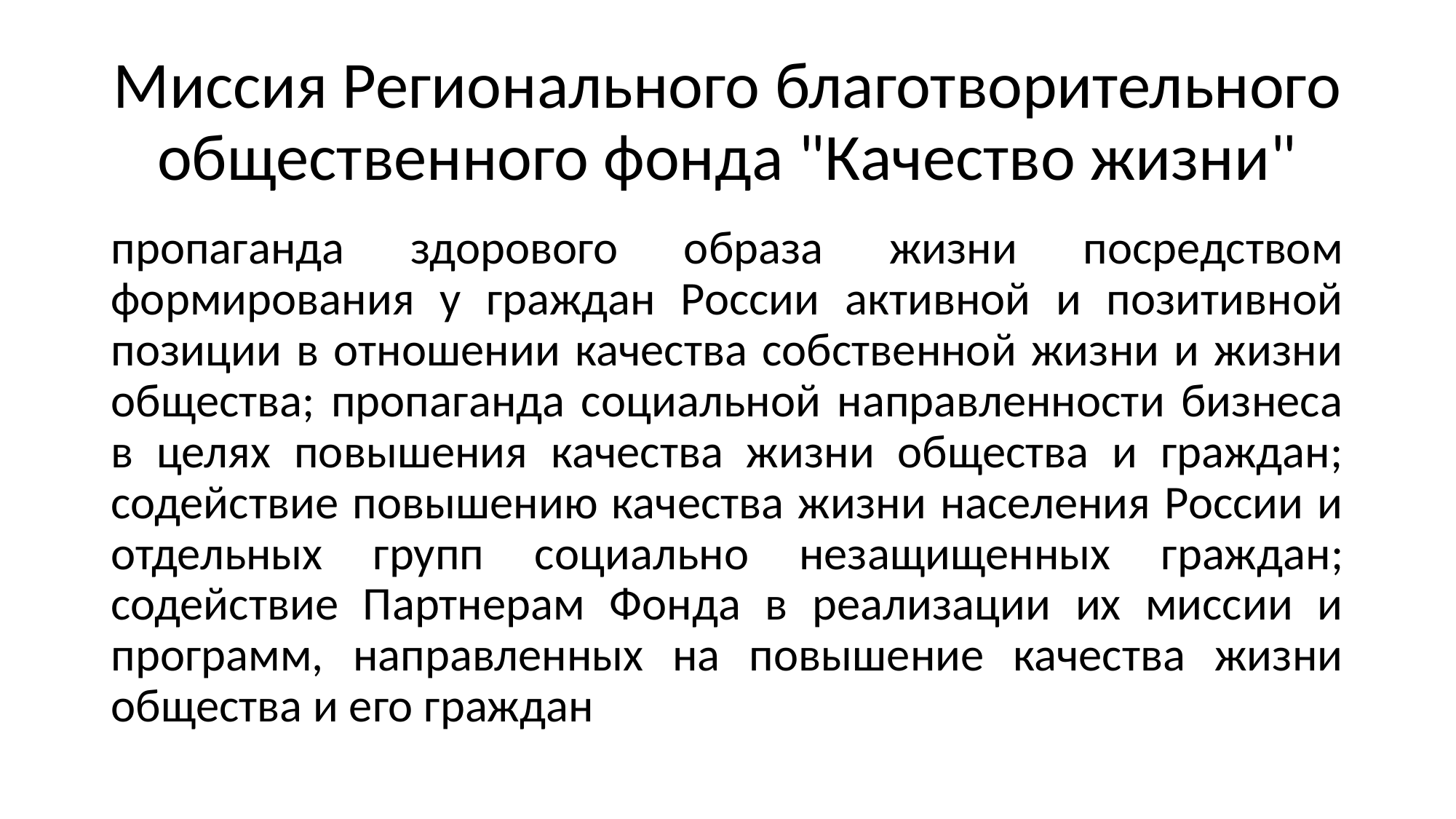

# Миссия Регионального благотворительного общественного фонда "Качество жизни"
пропаганда здорового образа жизни посредством формирования у граждан России активной и позитивной позиции в отношении качества собственной жизни и жизни общества; пропаганда социальной направленности бизнеса в целях повышения качества жизни общества и граждан; содействие повышению качества жизни населения России и отдельных групп социально незащищенных граждан; содействие Партнерам Фонда в реализации их миссии и программ, направленных на повышение качества жизни общества и его граждан